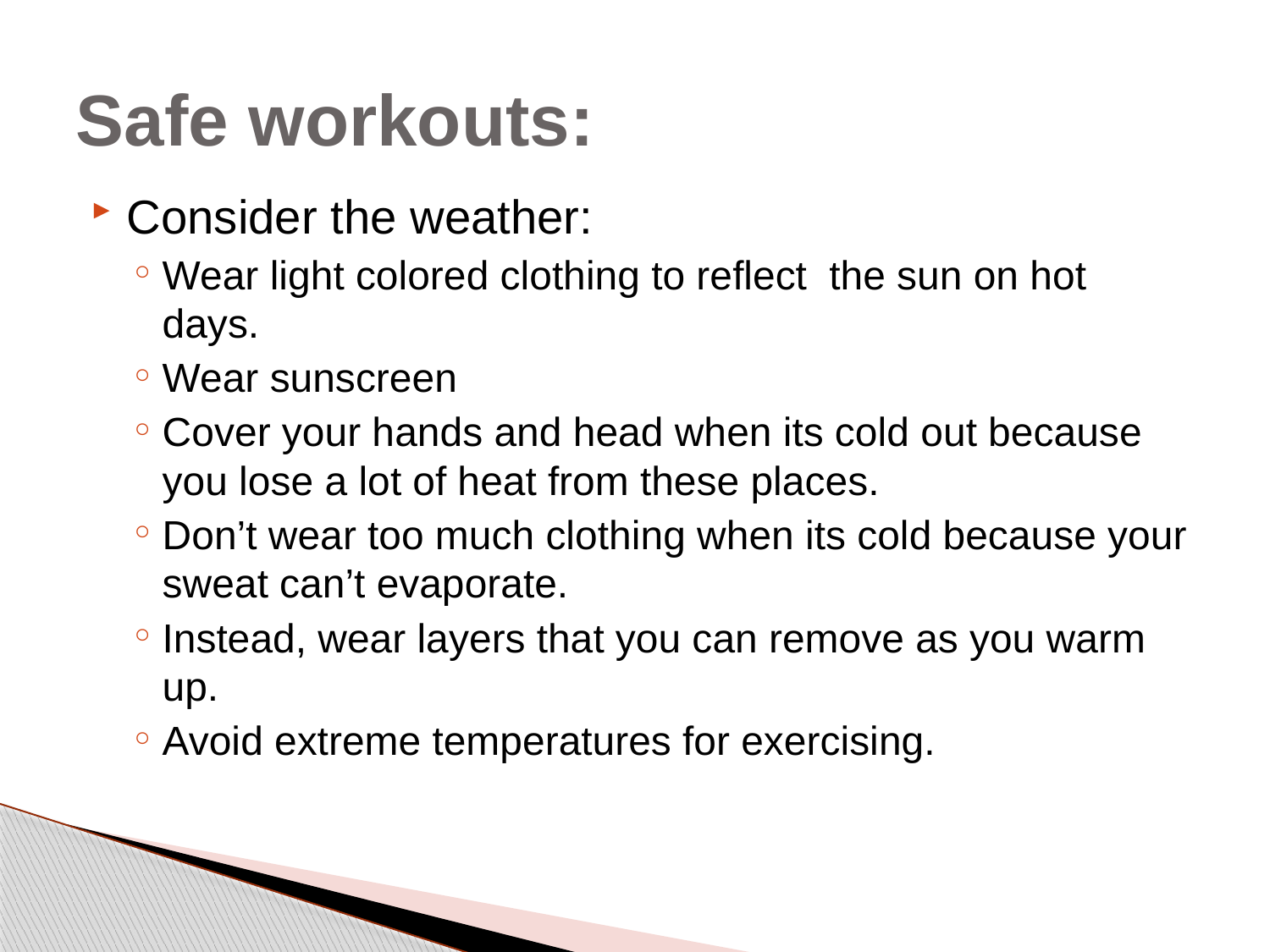

# Safe workouts:
Consider the weather:
Wear light colored clothing to reflect  the sun on hot days.
Wear sunscreen
Cover your hands and head when its cold out because you lose a lot of heat from these places.
Don’t wear too much clothing when its cold because your sweat can’t evaporate.
Instead, wear layers that you can remove as you warm up.
Avoid extreme temperatures for exercising.